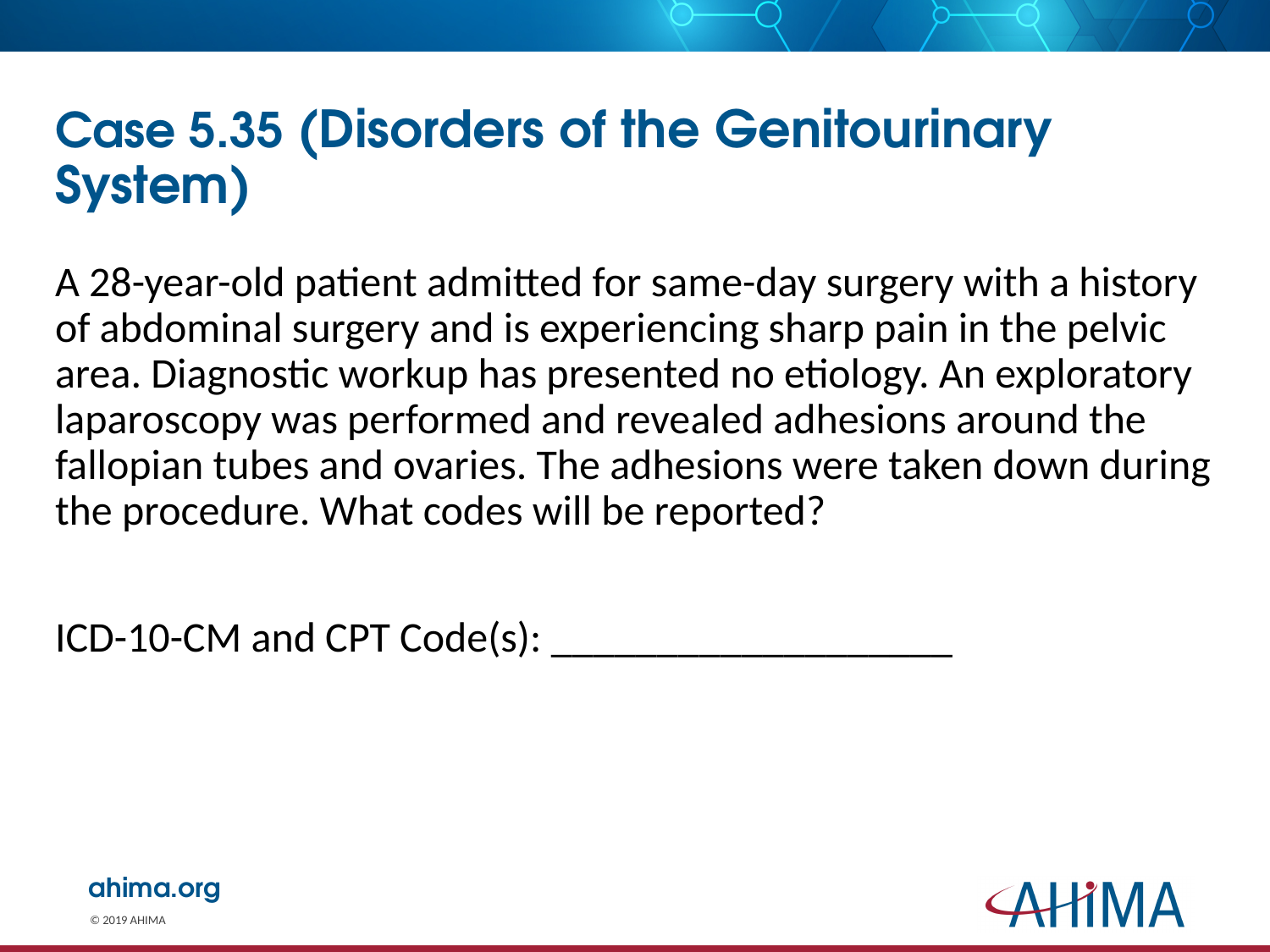

# Case 5.35 (Disorders of the Genitourinary System)
A 28-year-old patient admitted for same-day surgery with a history of abdominal surgery and is experiencing sharp pain in the pelvic area. Diagnostic workup has presented no etiology. An exploratory laparoscopy was performed and revealed adhesions around the fallopian tubes and ovaries. The adhesions were taken down during the procedure. What codes will be reported?

ICD-10-CM and CPT Code(s): ___________________